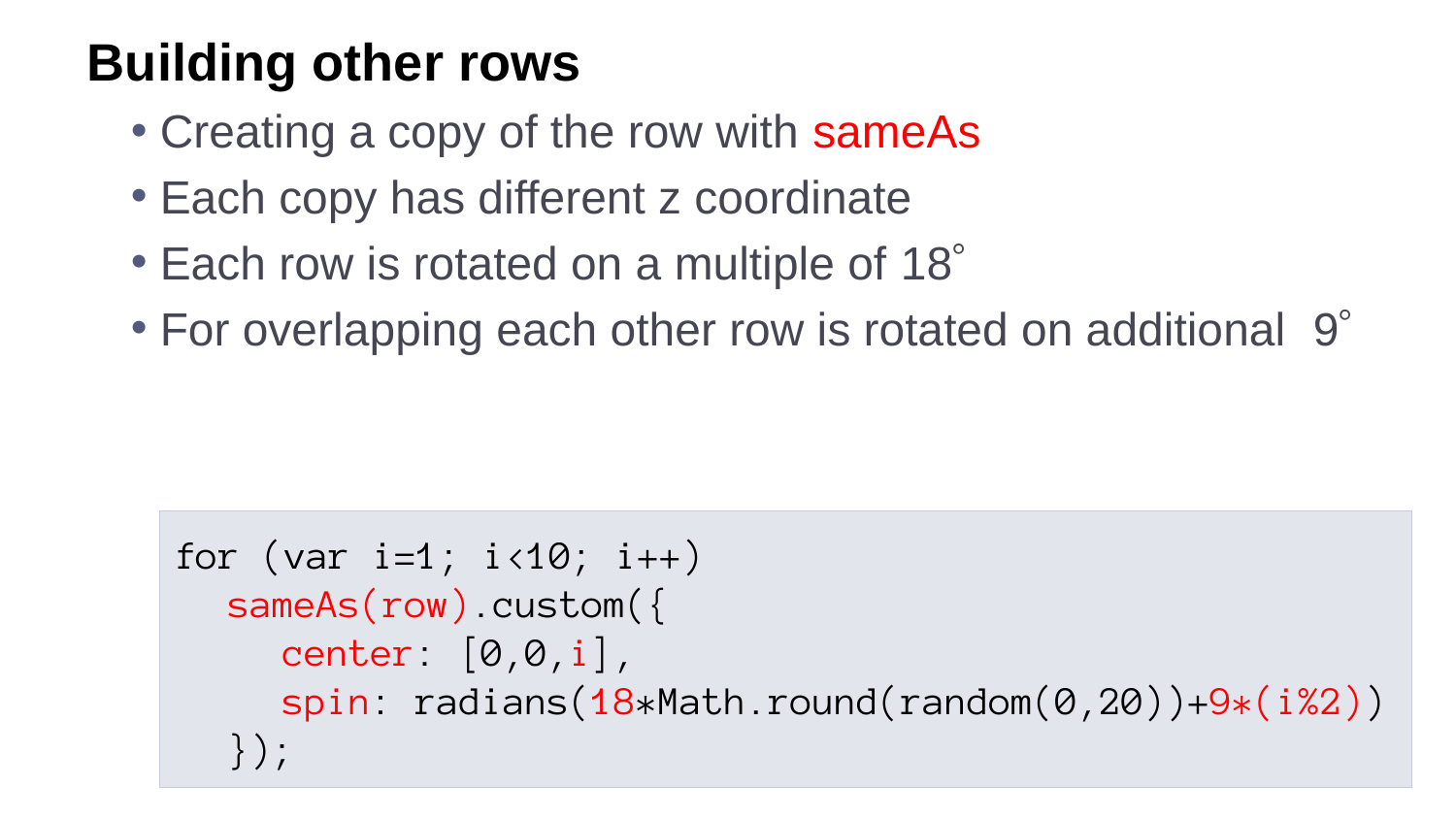

Building other rows
Creating a copy of the row with sameAs
Each copy has different z coordinate
Each row is rotated on a multiple of 18°
For overlapping each other row is rotated on additional  9°
for (var i=1; i<10; i++)
	sameAs(row).custom({
		center: [0,0,i],
		spin: radians(18*Math.round(random(0,20))+9*(i%2))
	});